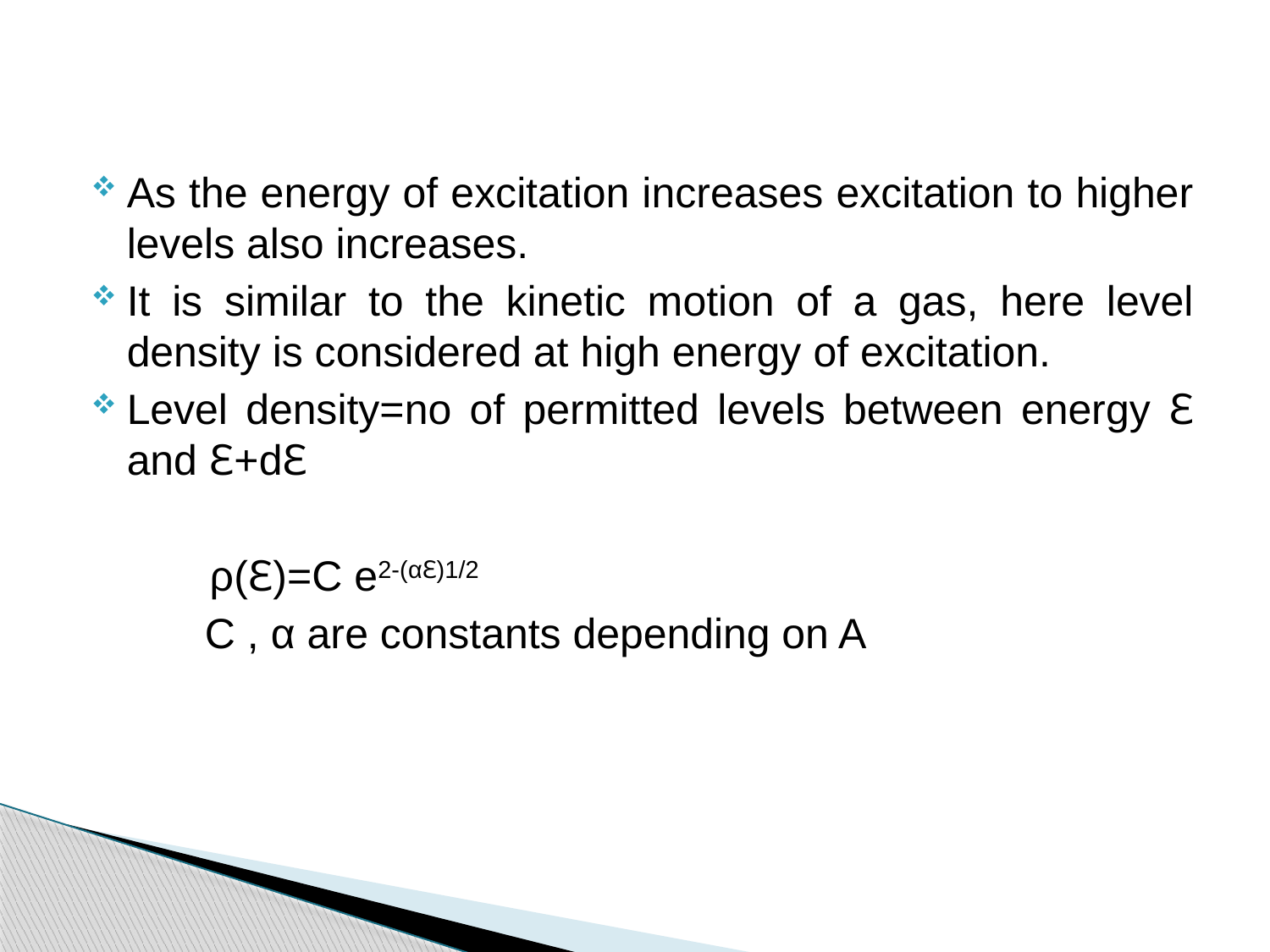

As the energy of excitation increases excitation to higher levels also increases.
It is similar to the kinetic motion of a gas, here level density is considered at high energy of excitation.
Level density=no of permitted levels between energy ℇ and ℇ+dℇ

          ρ(ℇ)=C e2-(αℇ)1/2
          C , α are constants depending on A